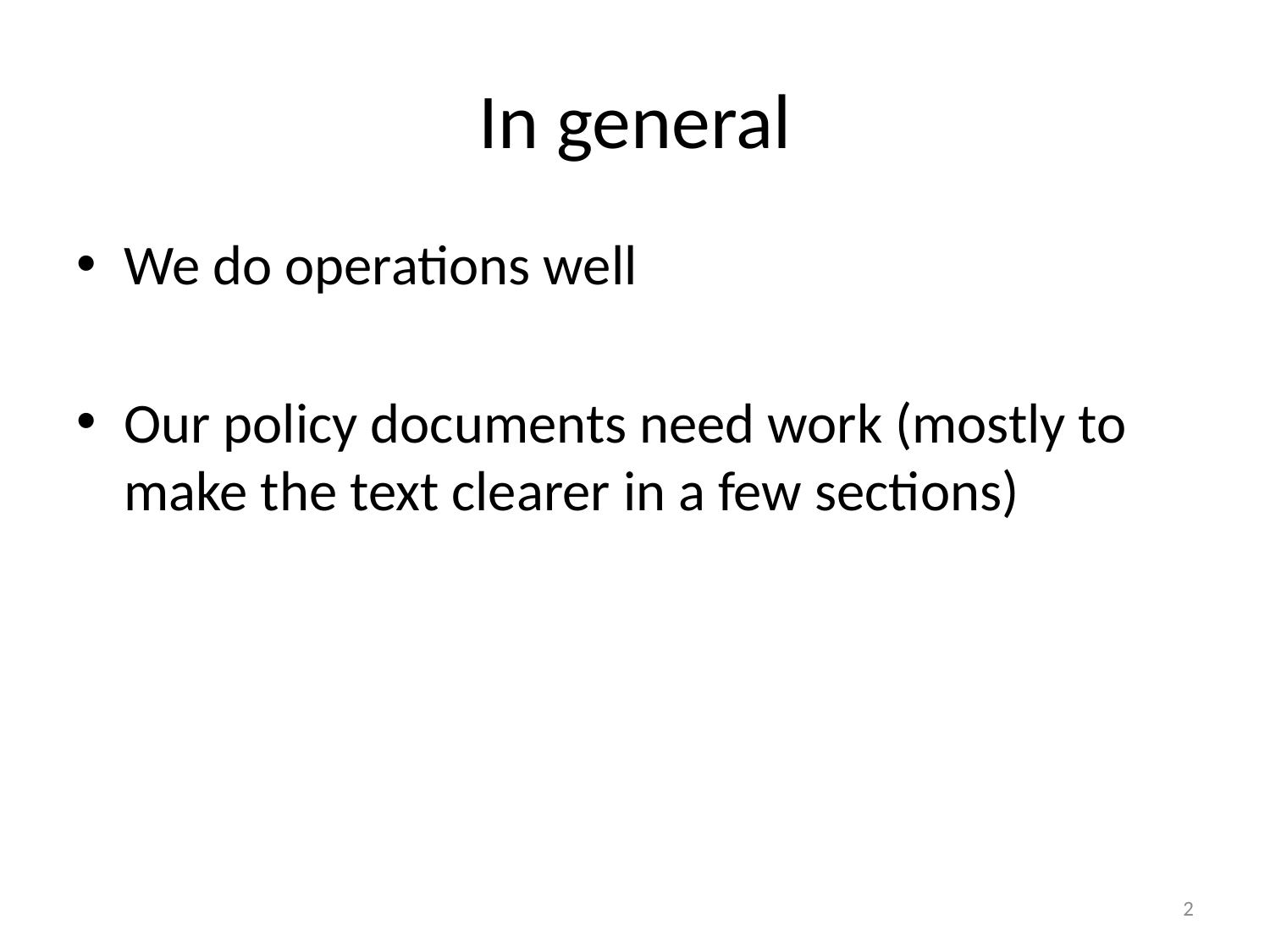

# In general
We do operations well

Our policy documents need work (mostly to make the text clearer in a few sections)
2